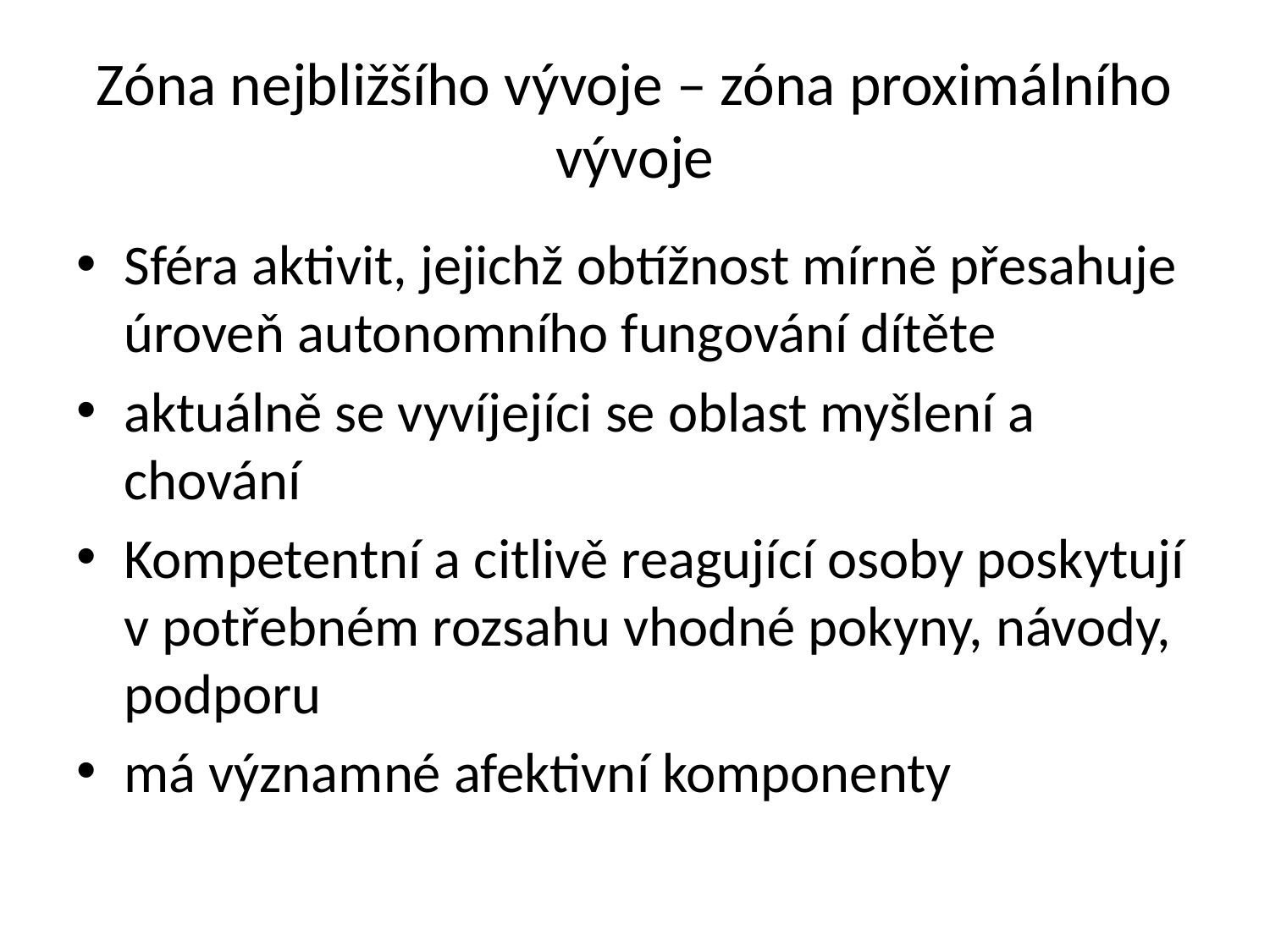

# Zóna nejbližšího vývoje – zóna proximálního vývoje
Sféra aktivit, jejichž obtížnost mírně přesahuje úroveň autonomního fungování dítěte
aktuálně se vyvíjejíci se oblast myšlení a chování
Kompetentní a citlivě reagující osoby poskytují v potřebném rozsahu vhodné pokyny, návody, podporu
má významné afektivní komponenty